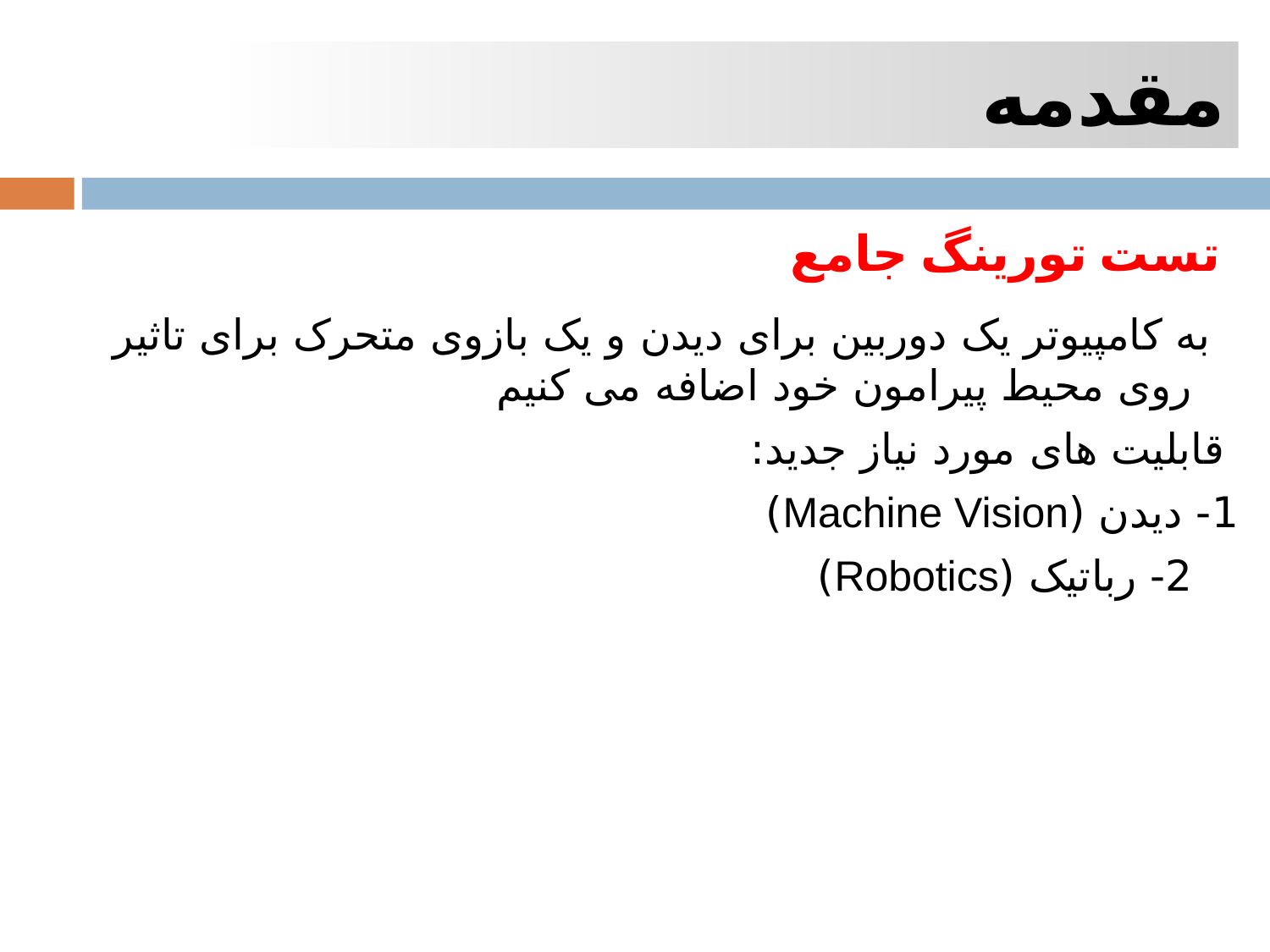

مقدمه
# تست تورينگ جامع
  به کامپيوتر يک دوربين برای ديدن و يک بازوی متحرک برای تاثير روی محيط پيرامون خود اضافه می کنيم
 قابليت های مورد نياز جديد:
	1- ديدن (Machine Vision)
		2- رباتيک (Robotics)